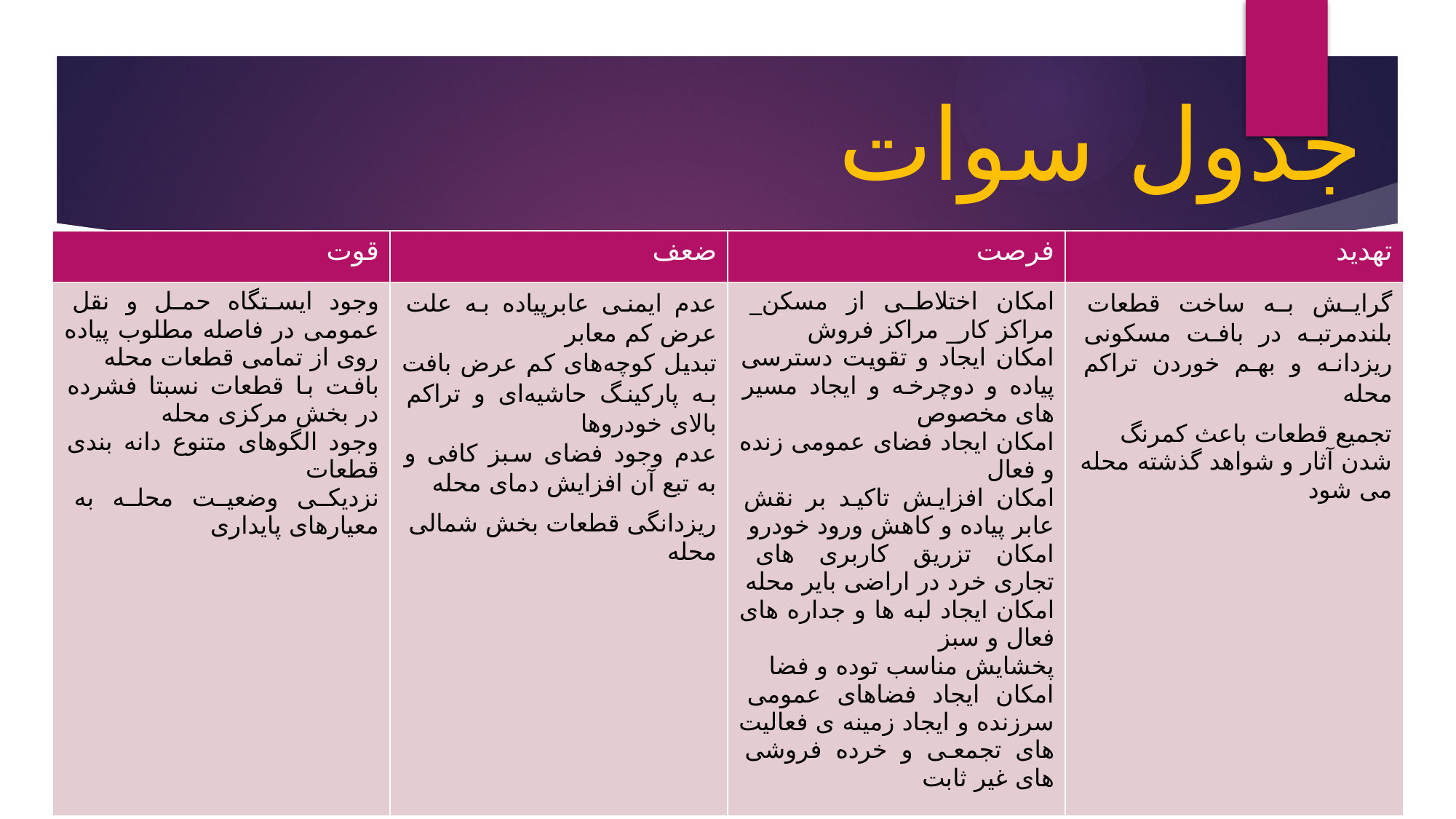

جدول سوات
| قوت | ضعف | فرصت | تهدید |
| --- | --- | --- | --- |
| وجود ایستگاه حمل و نقل عمومی در فاصله مطلوب پیاده روی از تمامی قطعات محله بافت با قطعات نسبتا فشرده در بخش مرکزی محله وجود الگوهای متنوع دانه بندی قطعات نزدیکی وضعیت محله به معیارهای پایداری | عدم ایمنی عابرپیاده به علت عرض کم معابر تبدیل کوچه‌های کم عرض بافت به پارکینگ حاشیه‌ای و تراکم بالای خودروها عدم وجود فضای سبز کافی و به تبع آن افزایش دمای محله ریزدانگی قطعات بخش شمالی محله | امکان اختلاطی از مسکن\_ مراکز کار\_ مراکز فروش امکان ایجاد و تقویت دسترسی پیاده و دوچرخه و ایجاد مسیر های مخصوص امکان ایجاد فضای عمومی زنده و فعال امکان افزایش تاکید بر نقش عابر پیاده و کاهش ورود خودرو امکان تزریق کاربری های تجاری خرد در اراضی بایر محله امکان ایجاد لبه ها و جداره های فعال و سبز پخشایش مناسب توده و فضا امکان ایجاد فضاهای عمومی سرزنده و ایجاد زمینه ی فعالیت های تجمعی و خرده فروشی های غیر ثابت | گرایش به ساخت قطعات بلندمرتبه در بافت مسکونی ریزدانه و بهم خوردن تراکم محله تجمیع قطعات باعث کمرنگ شدن آثار و شواهد گذشته محله می شود |